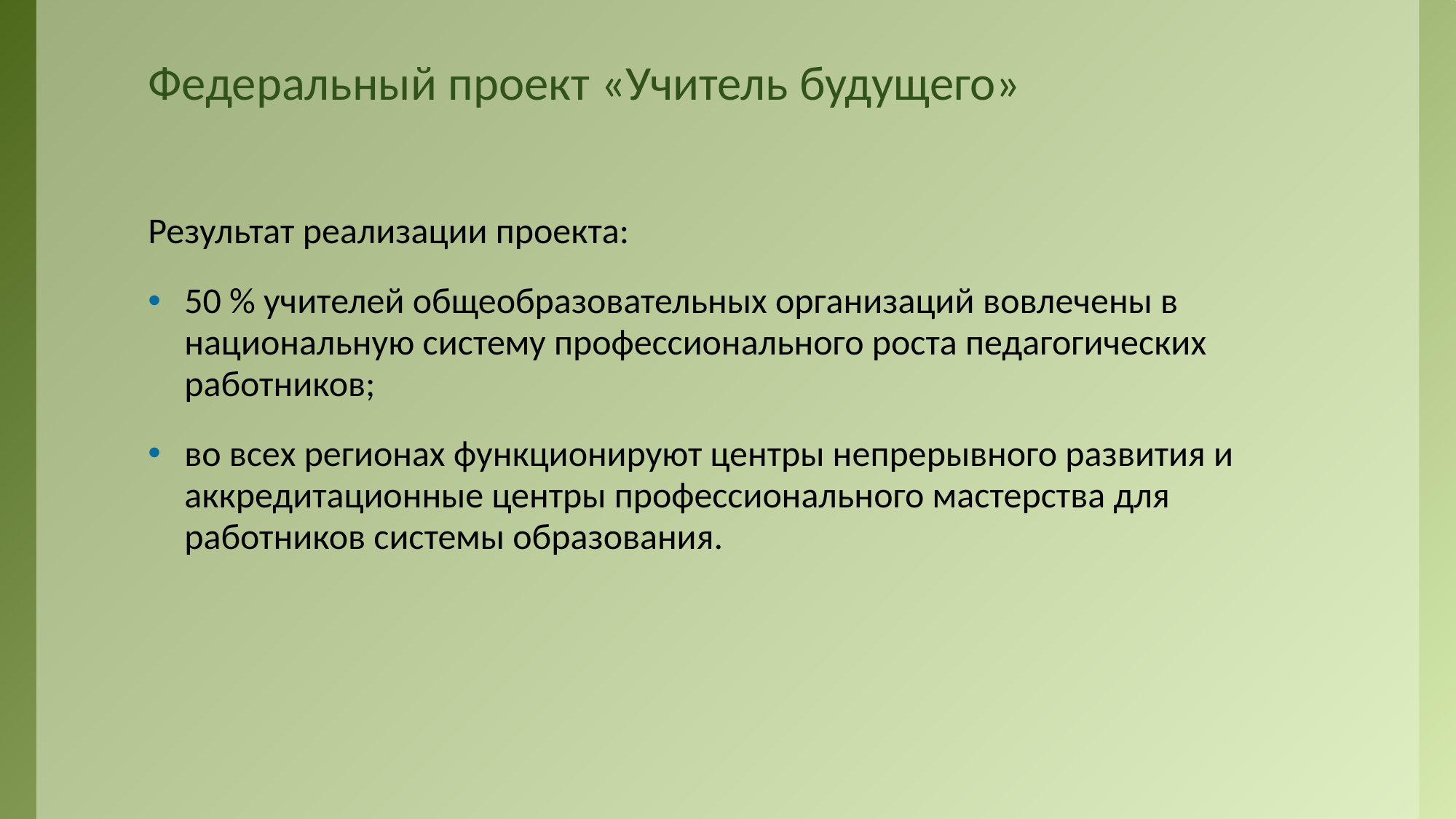

# Федеральный проект «Учитель будущего»
Результат реализации проекта:
50 % учителей общеобразовательных организаций вовлечены в национальную систему профессионального роста педагогических работников;
во всех регионах функционируют центры непрерывного развития и аккредитационные центры профессионального мастерства для работников системы образования.